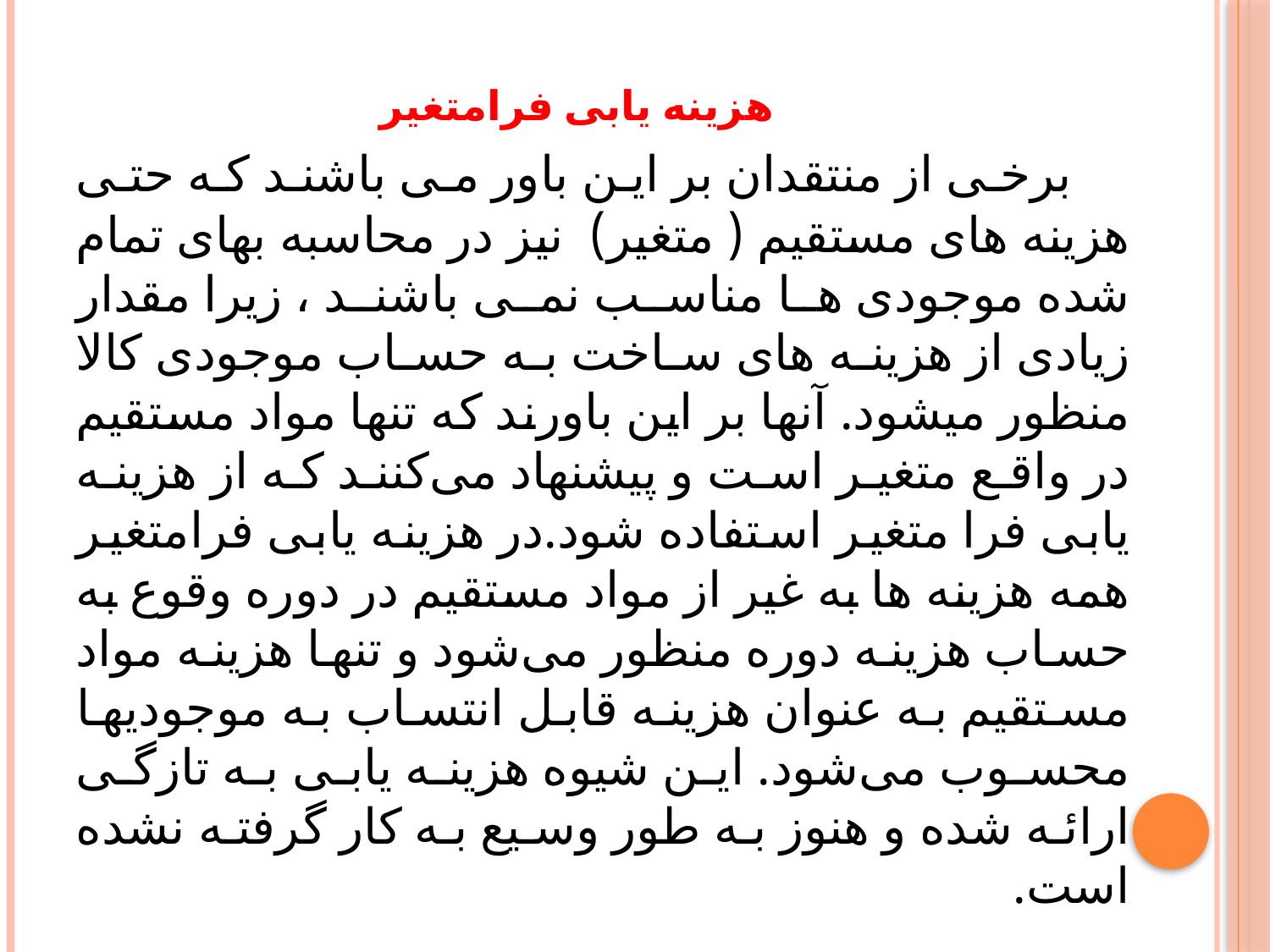

# هزینه یابی فرامتغیر
    برخی از منتقدان بر این باور می باشند که حتی هزینه های مستقیم ( متغیر)  نیز در محاسبه بهای تمام شده موجودی ها مناسب نمی باشند ، زیرا مقدار زیادی از هزینه های ساخت به حساب موجودی کالا منظور میشود. آنها بر این باورند که تنها مواد مستقیم در واقع متغیر است و پیشنهاد می‌کنند که از هزینه یابی فرا متغیر استفاده شود.در هزینه یابی فرامتغیر همه هزینه ها به غیر از مواد مستقیم در دوره وقوع به حساب هزینه دوره منظور می‌شود و تنها هزینه مواد مستقیم به عنوان هزینه قابل انتساب به موجودیها محسوب می‌شود. این شیوه هزینه یابی به تازگی ارائه شده و هنوز به طور وسیع به کار گرفته نشده است.